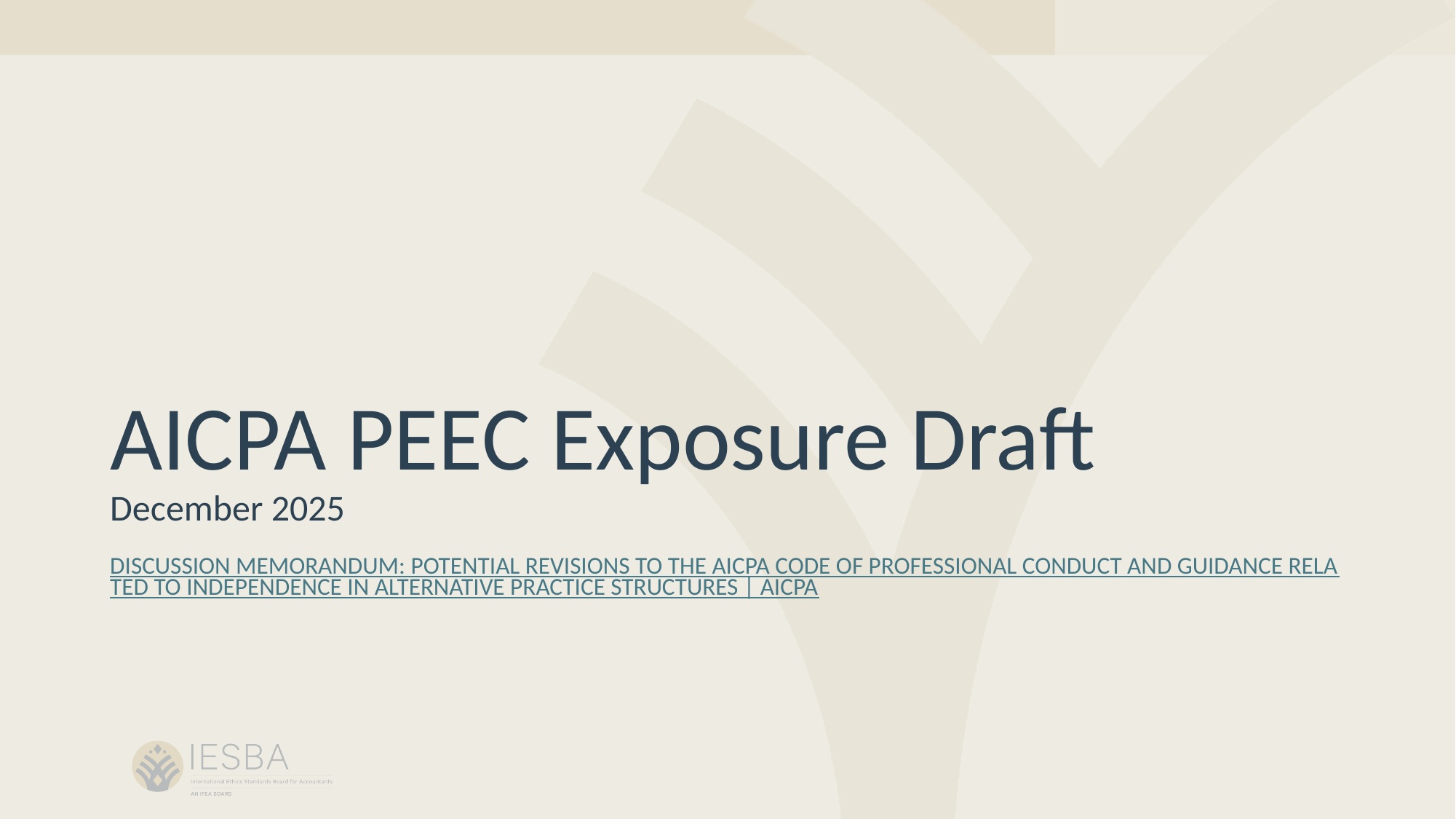

# AICPA PEEC Exposure Draft December 2025
Discussion Memorandum: Potential Revisions to the AICPA Code of Professional Conduct and Guidance Related to Independence in Alternative Practice Structures | AICPA